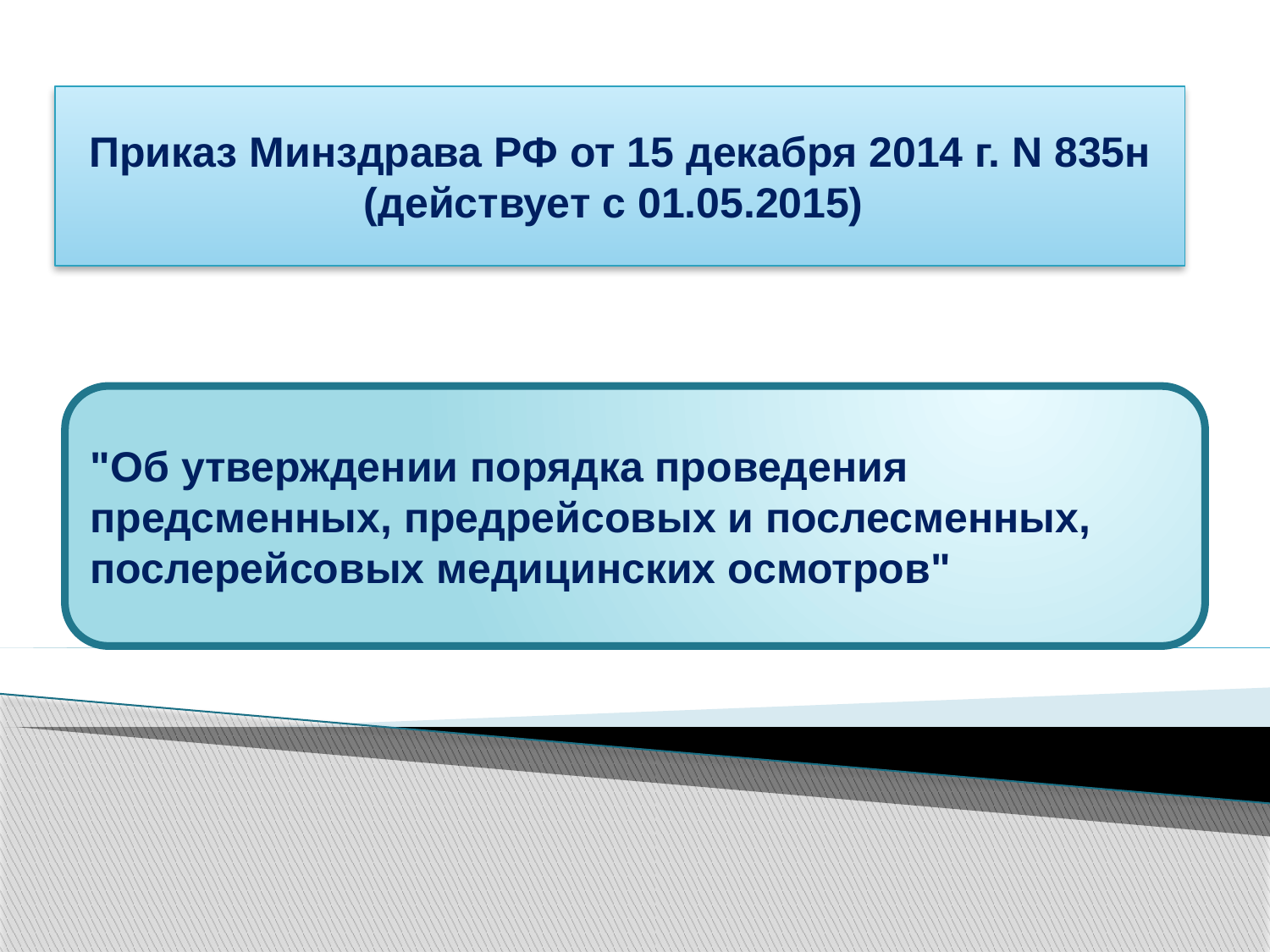

Приказ Минздрава РФ от 15 декабря 2014 г. N 835н
(действует с 01.05.2015)
"Об утверждении порядка проведения предсменных, предрейсовых и послесменных, послерейсовых медицинских осмотров"